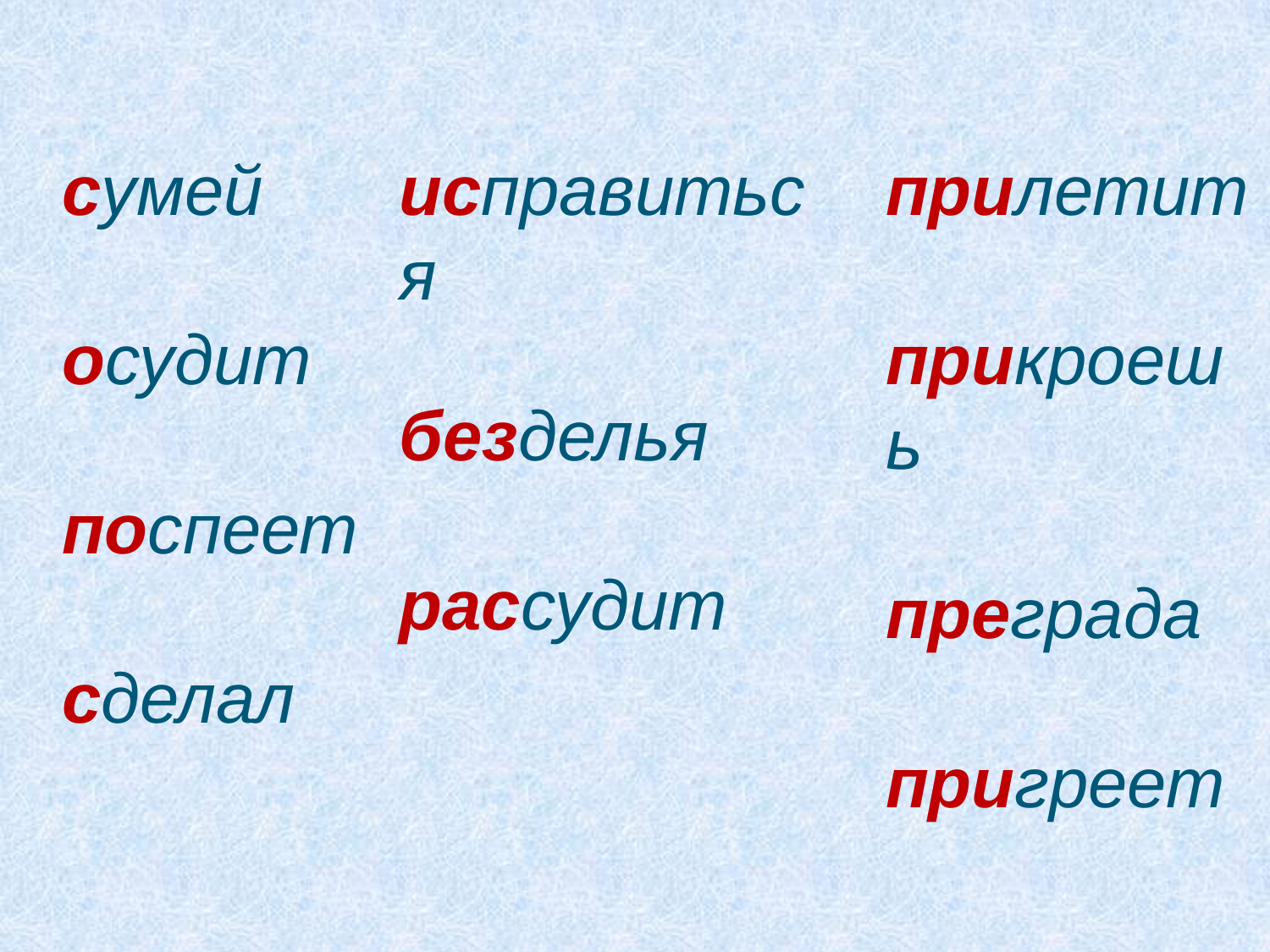

сумей

осудит

поспеет

сделал
исправиться

безделья

рассудит
прилетит

прикроешь

преграда

пригреет